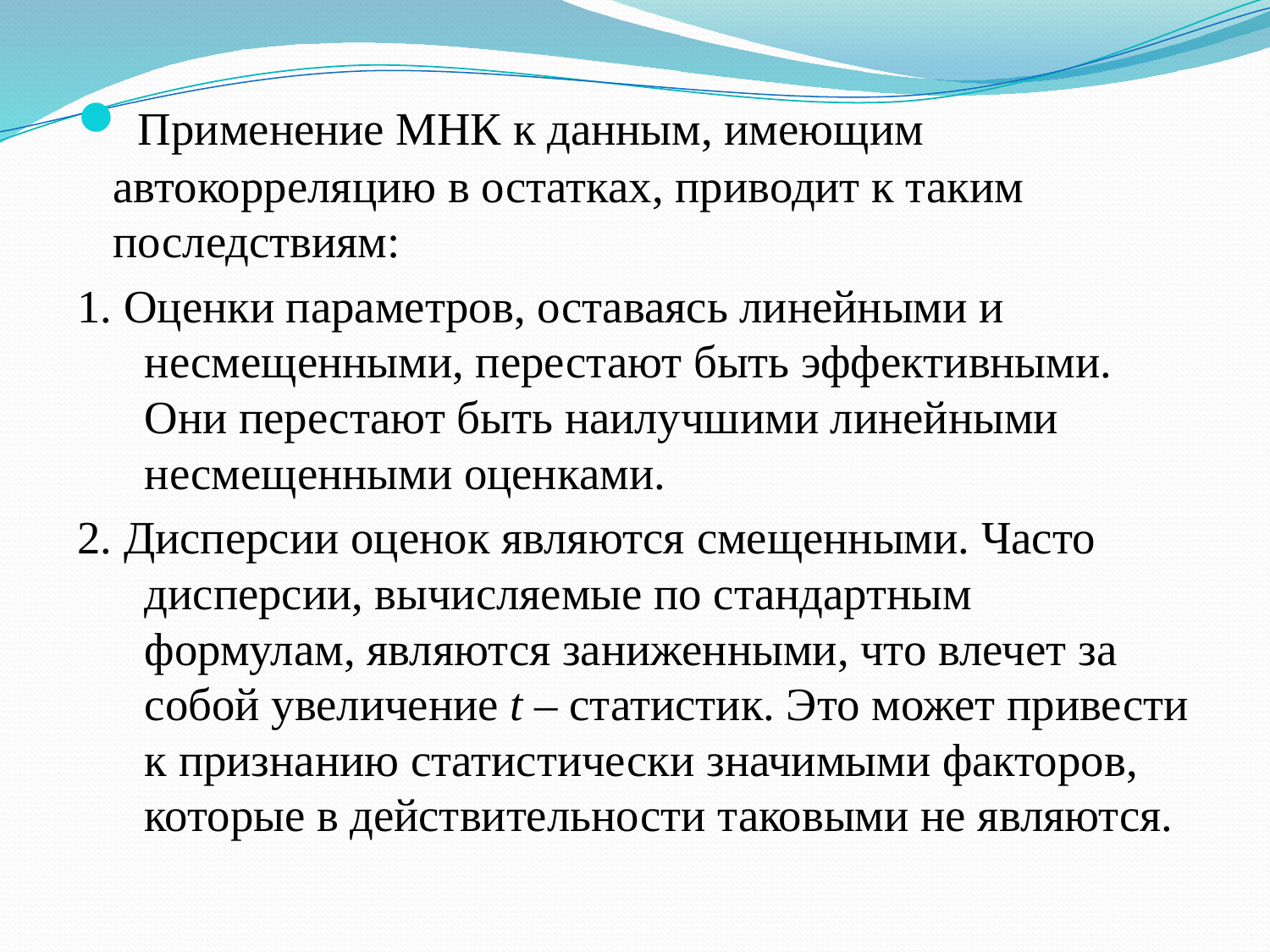

Применение МНК к данным, имеющим автокорреляцию в остатках, приводит к таким последствиям:
1. Оценки параметров, оставаясь линейными и несмещенными, перестают быть эффективными. Они перестают быть наилучшими линейными несмещенными оценками.
2. Дисперсии оценок являются смещенными. Часто дисперсии, вычисляемые по стандартным формулам, являются заниженными, что влечет за собой увеличение t – статистик. Это может привести к признанию статистически значимыми факторов, которые в действительности таковыми не являются.